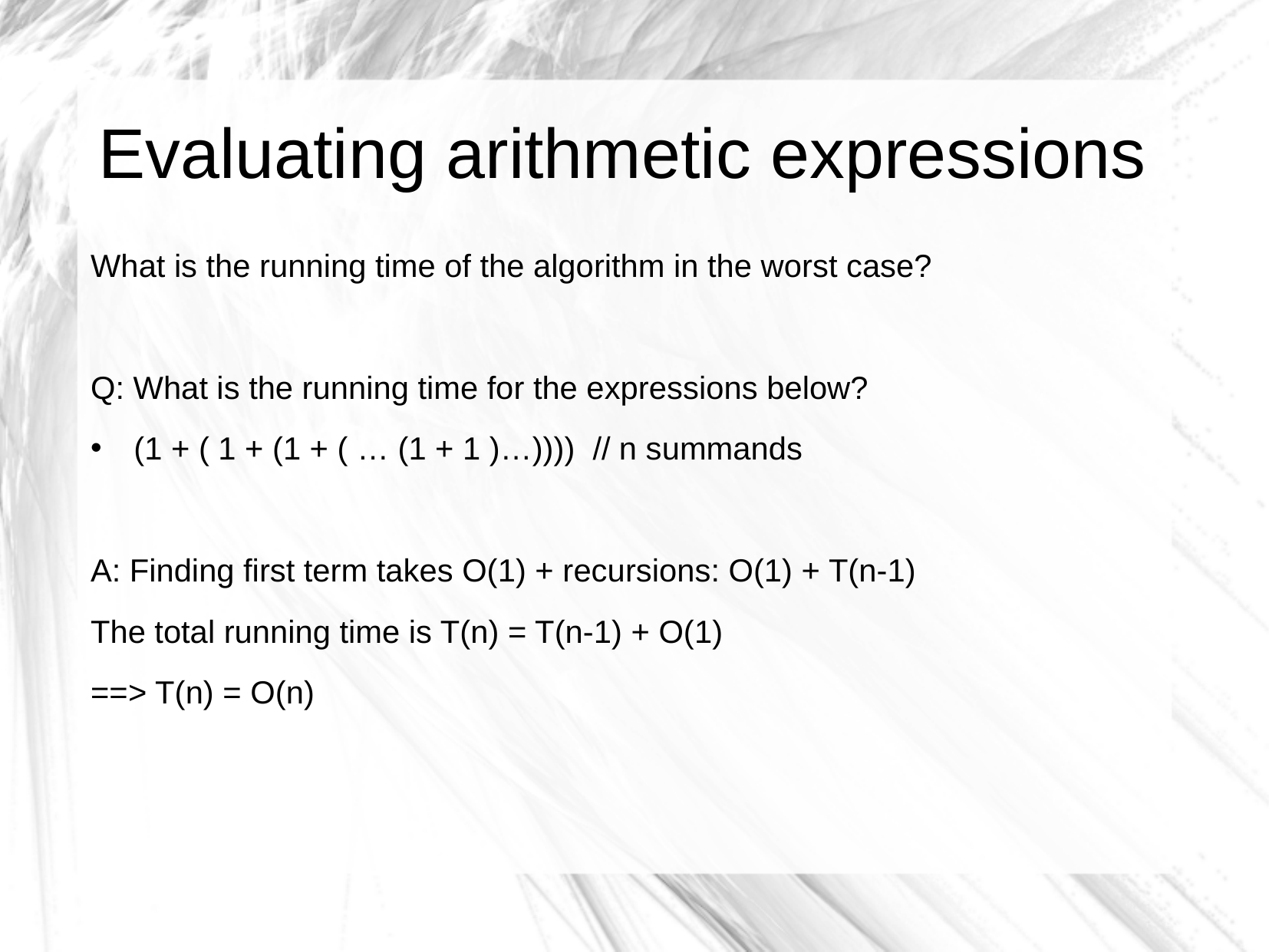

Evaluating arithmetic expressions
What is the running time of the algorithm in the worst case?

Q: What is the running time for the expressions below?
(1 + ( 1 + (1 + ( … (1 + 1 )…))))  // n summands

A: Finding first term takes O(1) + recursions: O(1) + T(n-1)
The total running time is T(n) = T(n-1) + O(1)
==> T(n) = O(n)